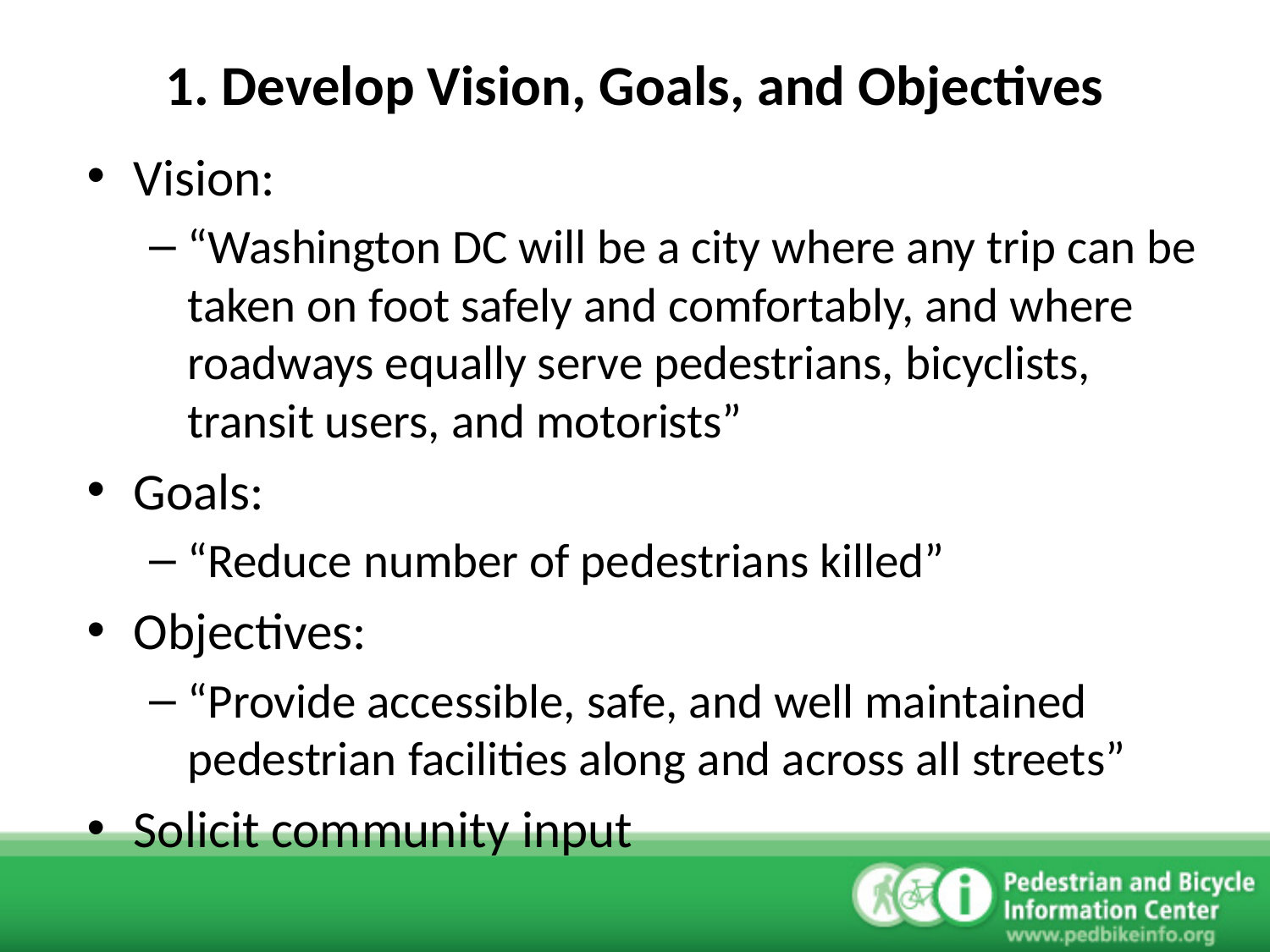

1. Develop Vision, Goals, and Objectives
Vision:
“Washington DC will be a city where any trip can be taken on foot safely and comfortably, and where roadways equally serve pedestrians, bicyclists, transit users, and motorists”
Goals:
“Reduce number of pedestrians killed”
Objectives:
“Provide accessible, safe, and well maintained pedestrian facilities along and across all streets”
Solicit community input